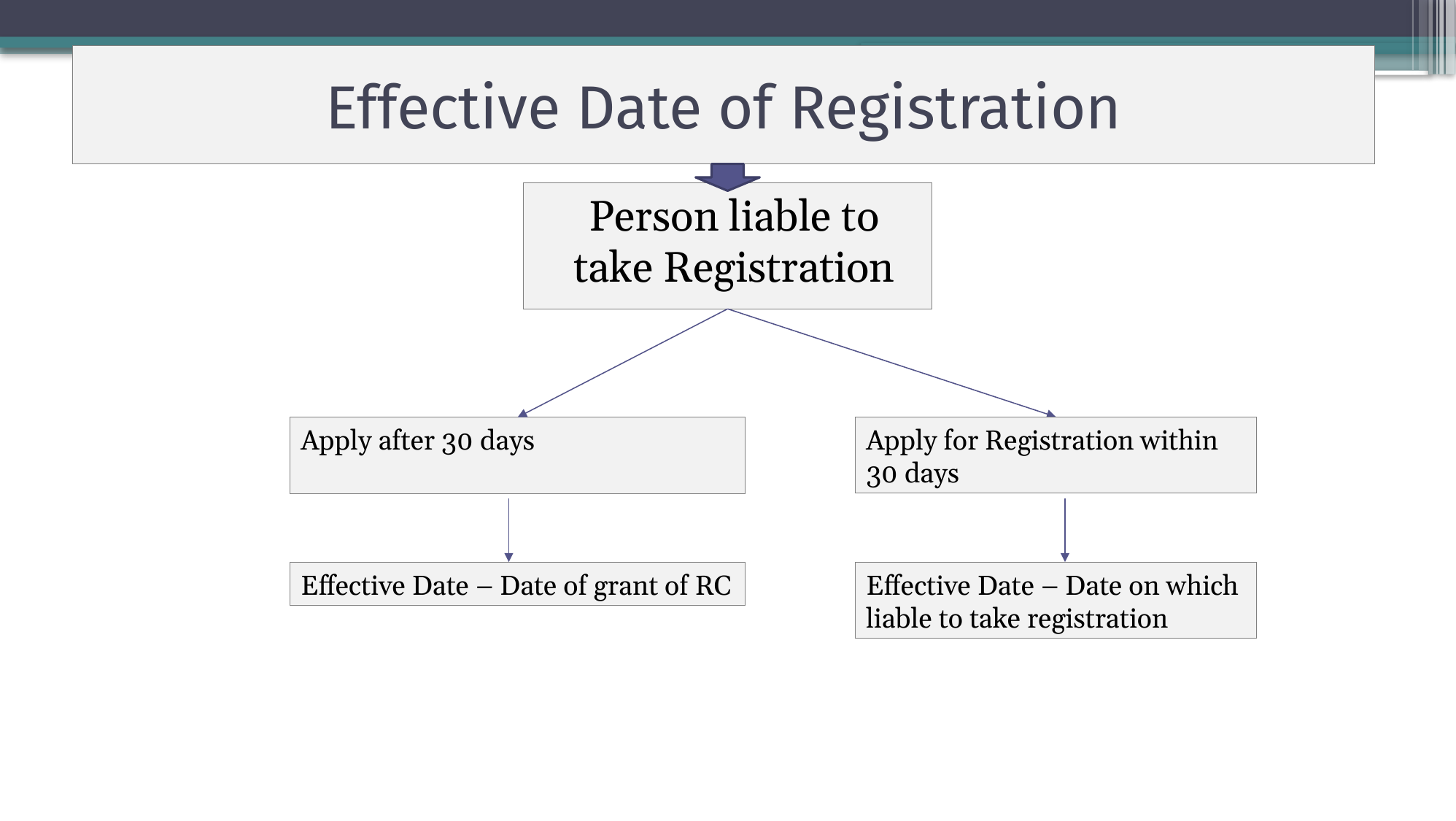

# Effective Date of Registration

Person liable to take Registration
Apply for Registration within 30 days
Apply after 30 days

Effective Date – Date of grant of RC
Effective Date – Date on which liable to take registration